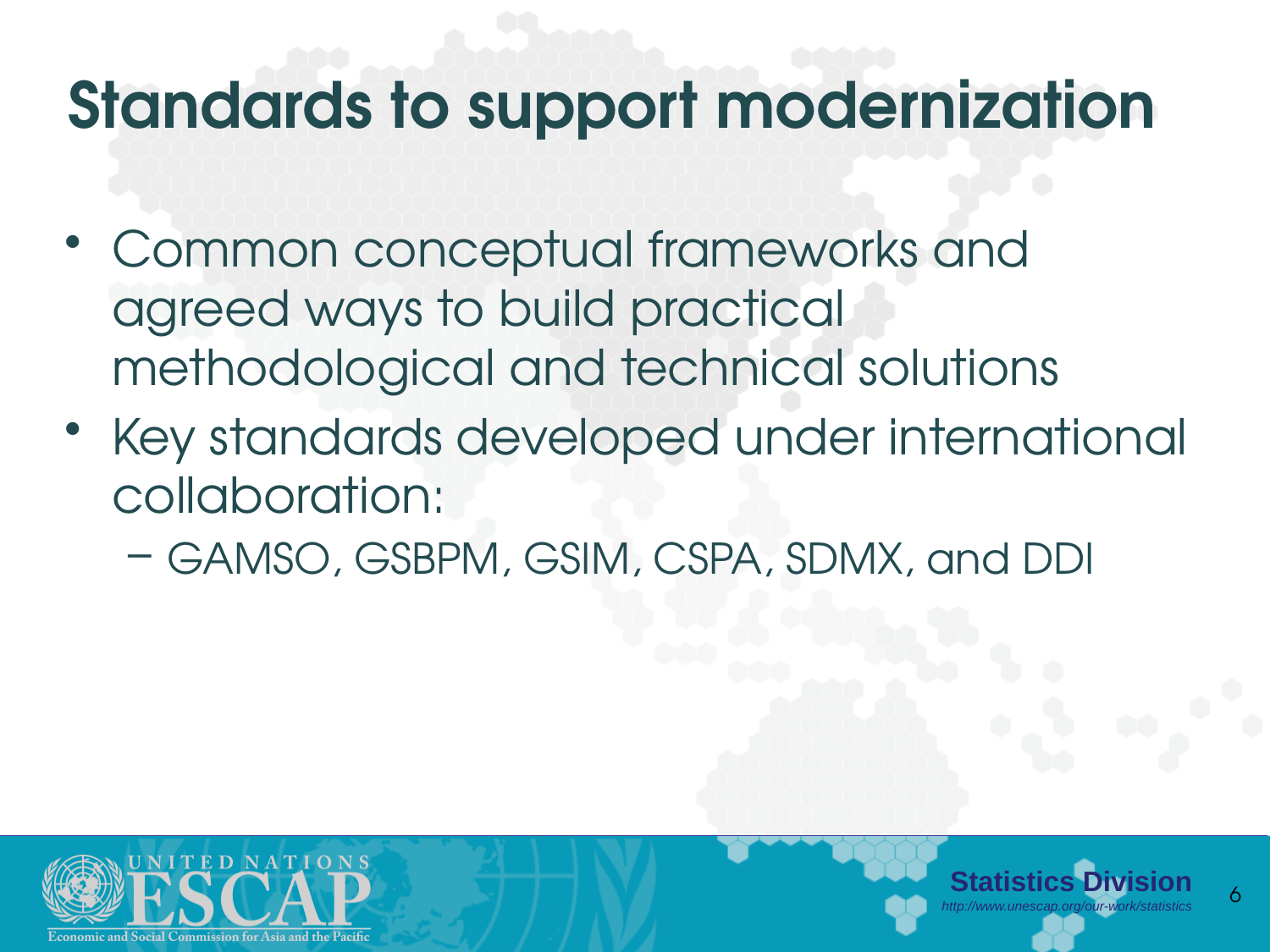

# Standards to support modernization
Common conceptual frameworks and agreed ways to build practical methodological and technical solutions
Key standards developed under international collaboration:
GAMSO, GSBPM, GSIM, CSPA, SDMX, and DDI
6